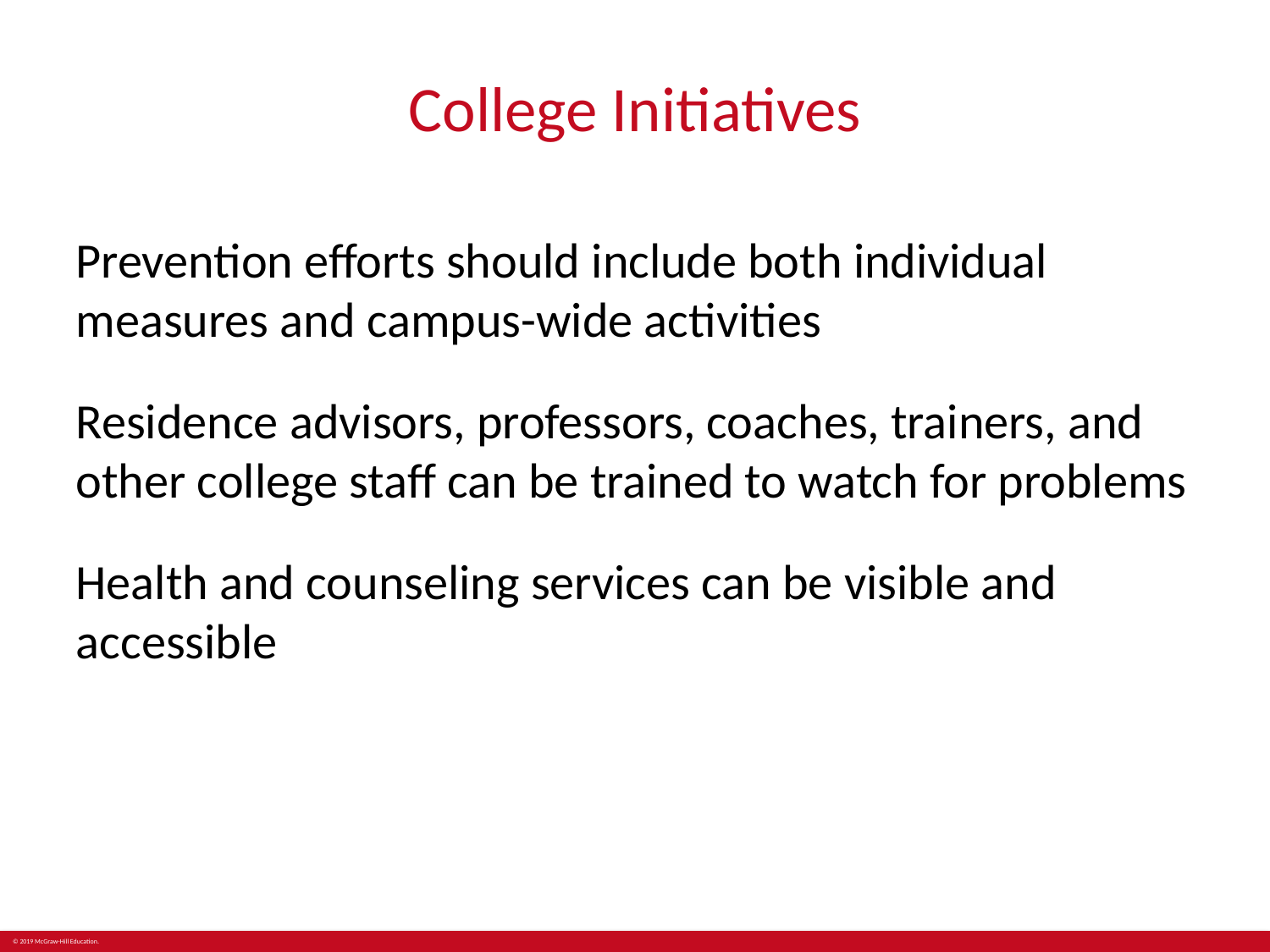

# College Initiatives
Prevention efforts should include both individual measures and campus-wide activities
Residence advisors, professors, coaches, trainers, and other college staff can be trained to watch for problems
Health and counseling services can be visible and accessible